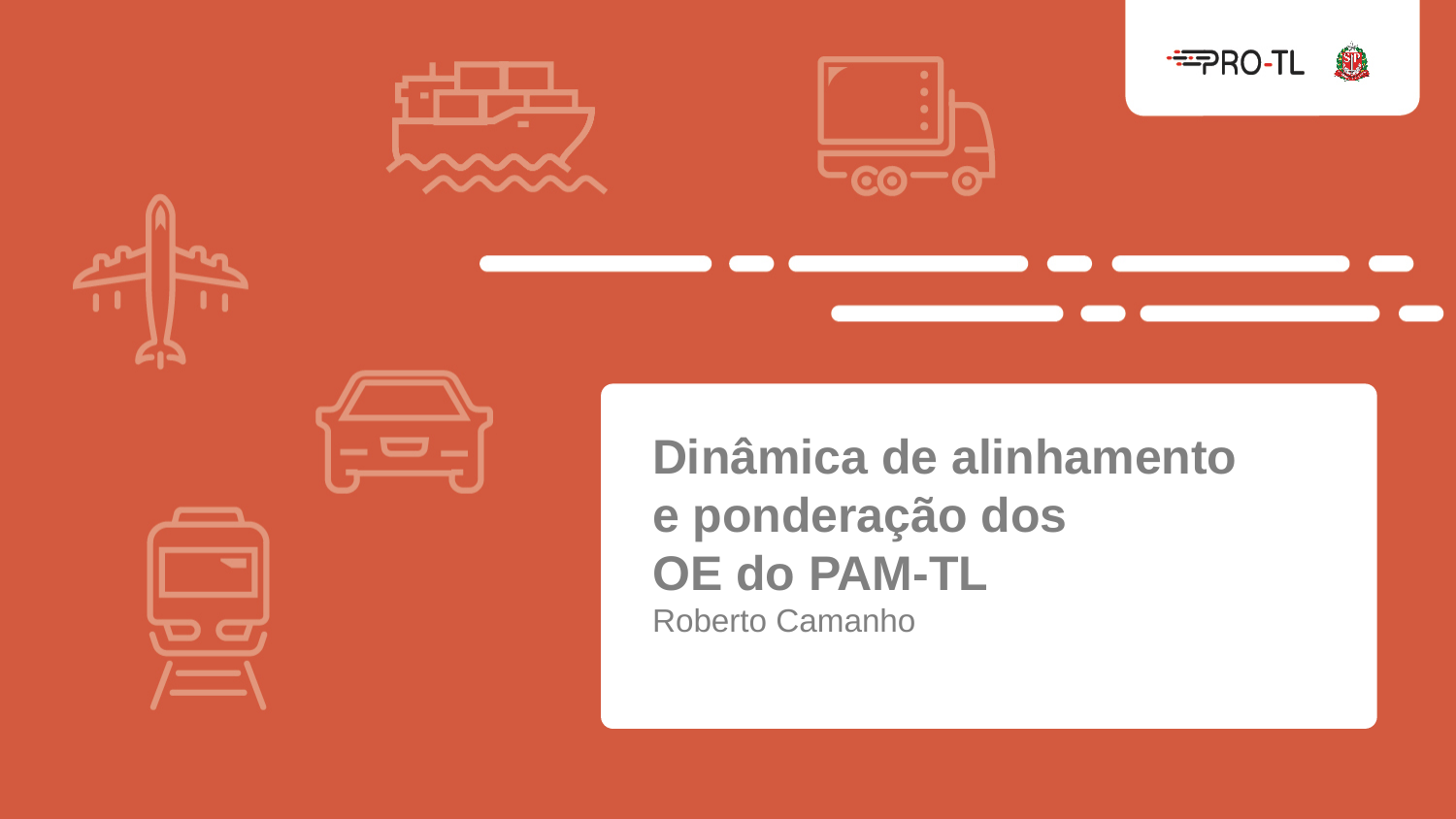

Dinâmica de alinhamento
e ponderação dos
OE do PAM-TL
Roberto Camanho